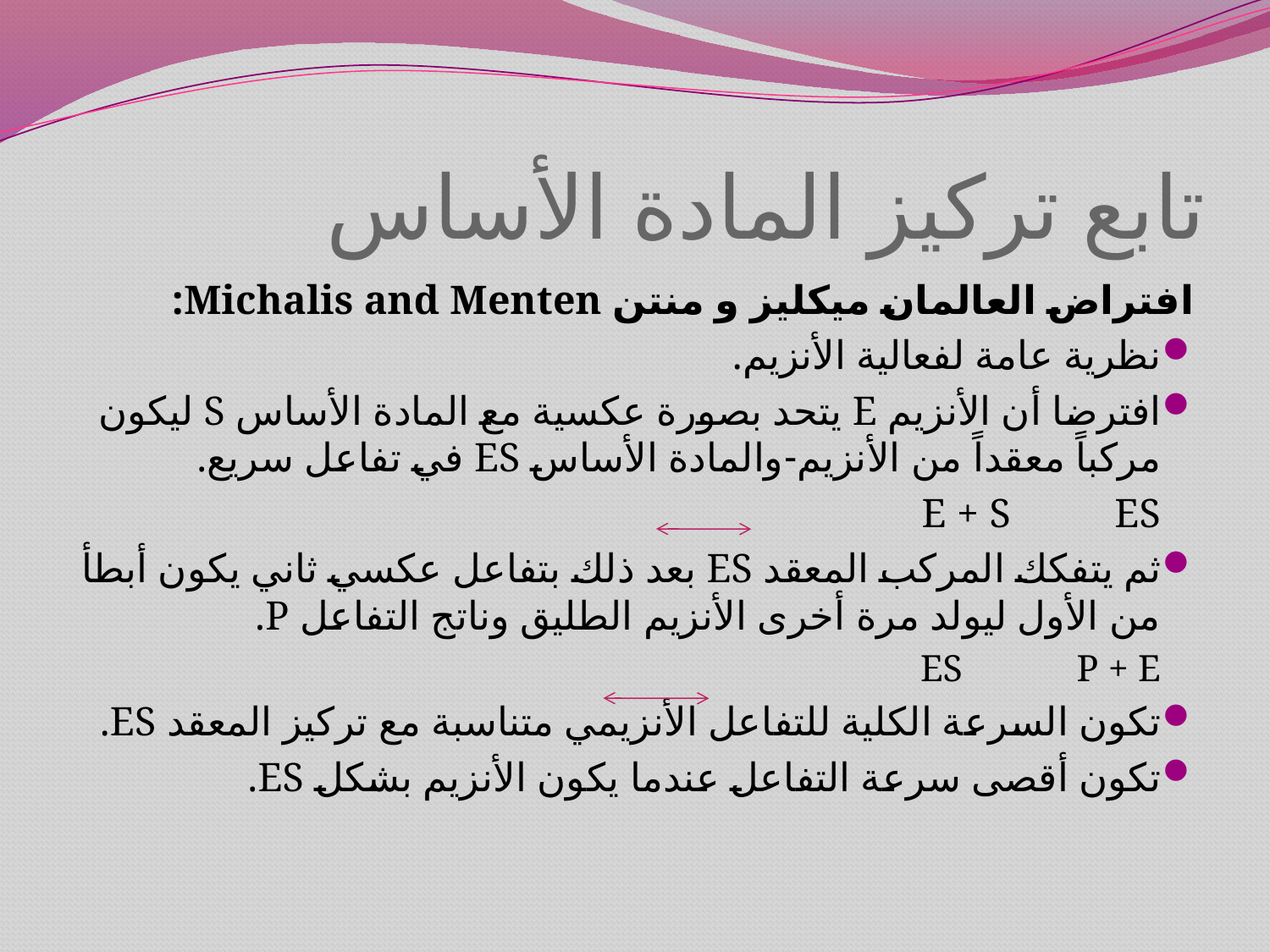

# تابع تركيز المادة الأساس
افتراض العالمان ميكليز و منتن Michalis and Menten:
نظرية عامة لفعالية الأنزيم.
افترضا أن الأنزيم E يتحد بصورة عكسية مع المادة الأساس S ليكون مركباً معقداً من الأنزيم-والمادة الأساس ES في تفاعل سريع.
				E + S          ES
ثم يتفكك المركب المعقد ES بعد ذلك بتفاعل عكسي ثاني يكون أبطأ من الأول ليولد مرة أخرى الأنزيم الطليق وناتج التفاعل P.
				ES            P + E
تكون السرعة الكلية للتفاعل الأنزيمي متناسبة مع تركيز المعقد ES.
تكون أقصى سرعة التفاعل عندما يكون الأنزيم بشكل ES.